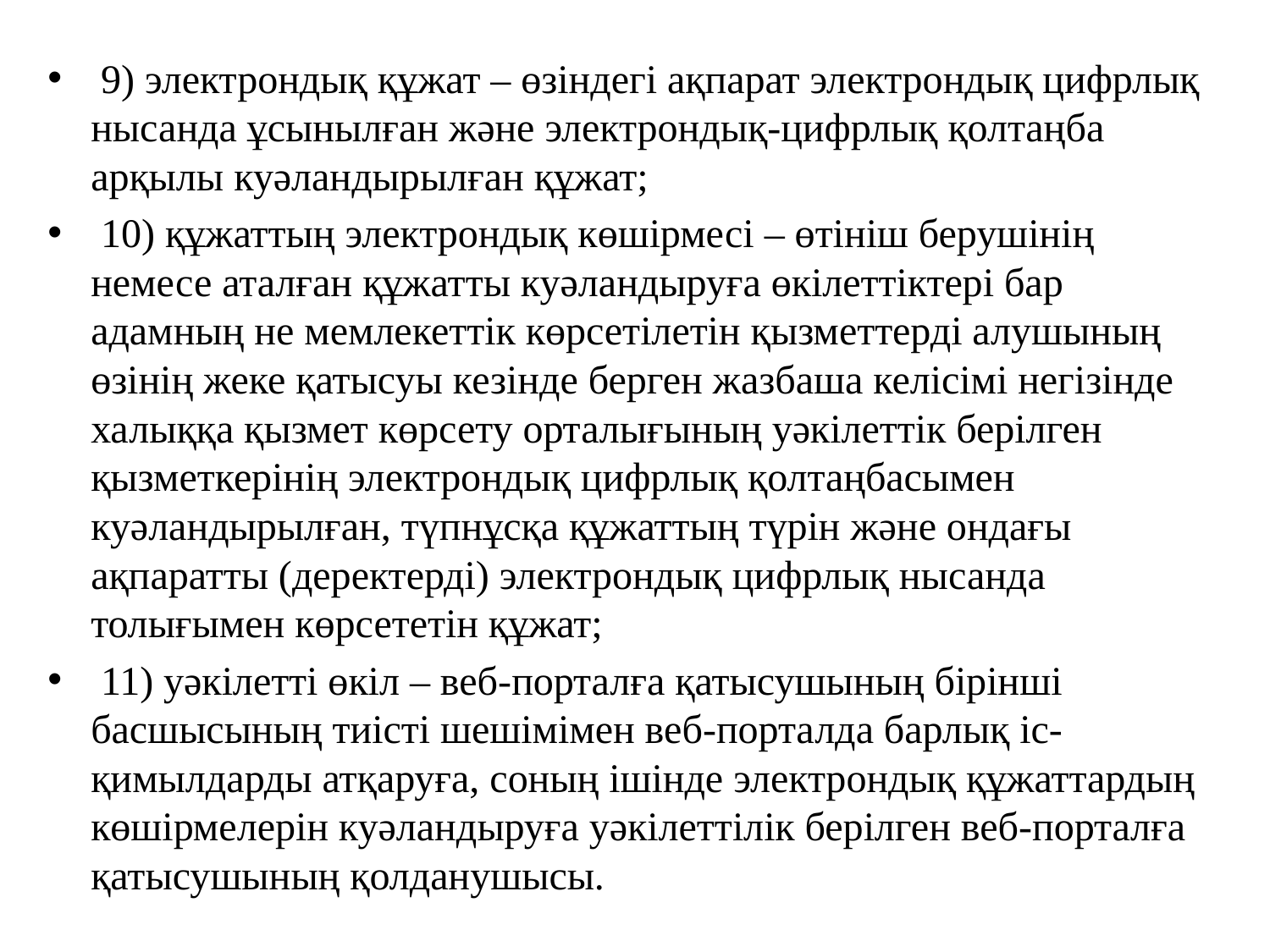

9) электрондық құжат – өзіндегі ақпарат электрондық цифрлық нысанда ұсынылған және электрондық-цифрлық қолтаңба арқылы куәландырылған құжат;
 10) құжаттың электрондық көшірмесі – өтініш берушінің немесе аталған құжатты куәландыруға өкілеттіктері бар адамның не мемлекеттік көрсетілетін қызметтерді алушының өзінің жеке қатысуы кезінде берген жазбаша келісімі негізінде халыққа қызмет көрсету орталығының уәкілеттік берілген қызметкерінің электрондық цифрлық қолтаңбасымен куәландырылған, түпнұсқа құжаттың түрін және ондағы ақпаратты (деректерді) электрондық цифрлық нысанда толығымен көрсететiн құжат;
 11) уәкілетті өкіл – веб-порталға қатысушының бірінші басшысының тиісті шешімімен веб-порталда барлық іс-қимылдарды атқаруға, соның ішінде электрондық құжаттардың көшірмелерін куәландыруға уәкілеттілік берілген веб-порталға қатысушының қолданушысы.